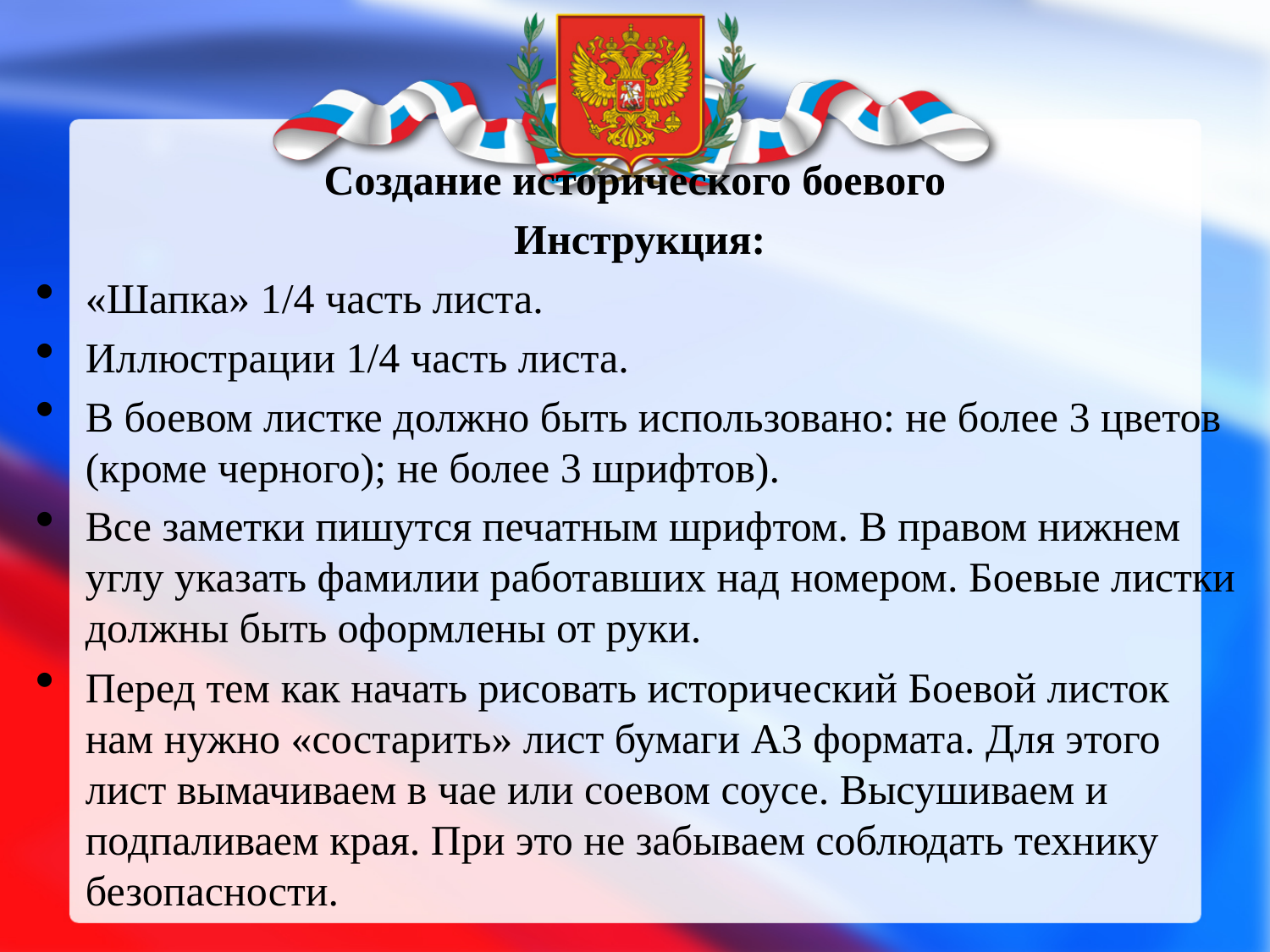

Создание исторического боевого
Инструкция:
«Шапка» 1/4 часть листа.
Иллюстрации 1/4 часть листа.
В боевом листке должно быть использовано: не более 3 цветов (кроме черного); не более 3 шрифтов).
Все заметки пишутся печатным шрифтом. В правом нижнем углу указать фамилии работавших над номером. Боевые листки должны быть оформлены от руки.
Перед тем как начать рисовать исторический Боевой листок нам нужно «состарить» лист бумаги А3 формата. Для этого лист вымачиваем в чае или соевом соусе. Высушиваем и подпаливаем края. При это не забываем соблюдать технику безопасности.